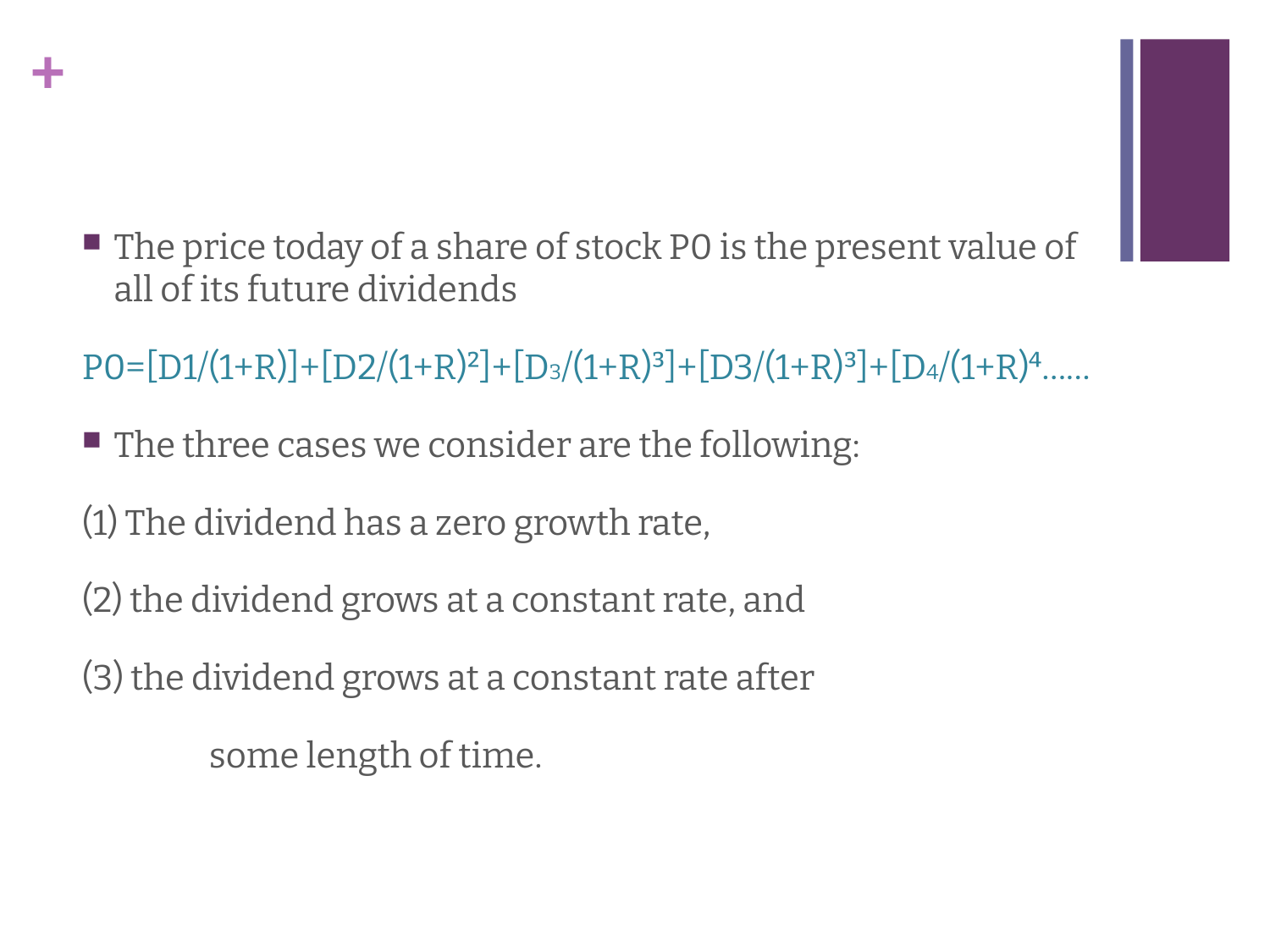

#
The price today of a share of stock P0 is the present value of all of its future dividends
P0=[D1/(1+R)]+[D2/(1+R)²]+[D3/(1+R)³]+[D3/(1+R)³]+[D4/(1+R)⁴……
The three cases we consider are the following:
(1) The dividend has a zero growth rate,
(2) the dividend grows at a constant rate, and
(3) the dividend grows at a constant rate after
	some length of time.